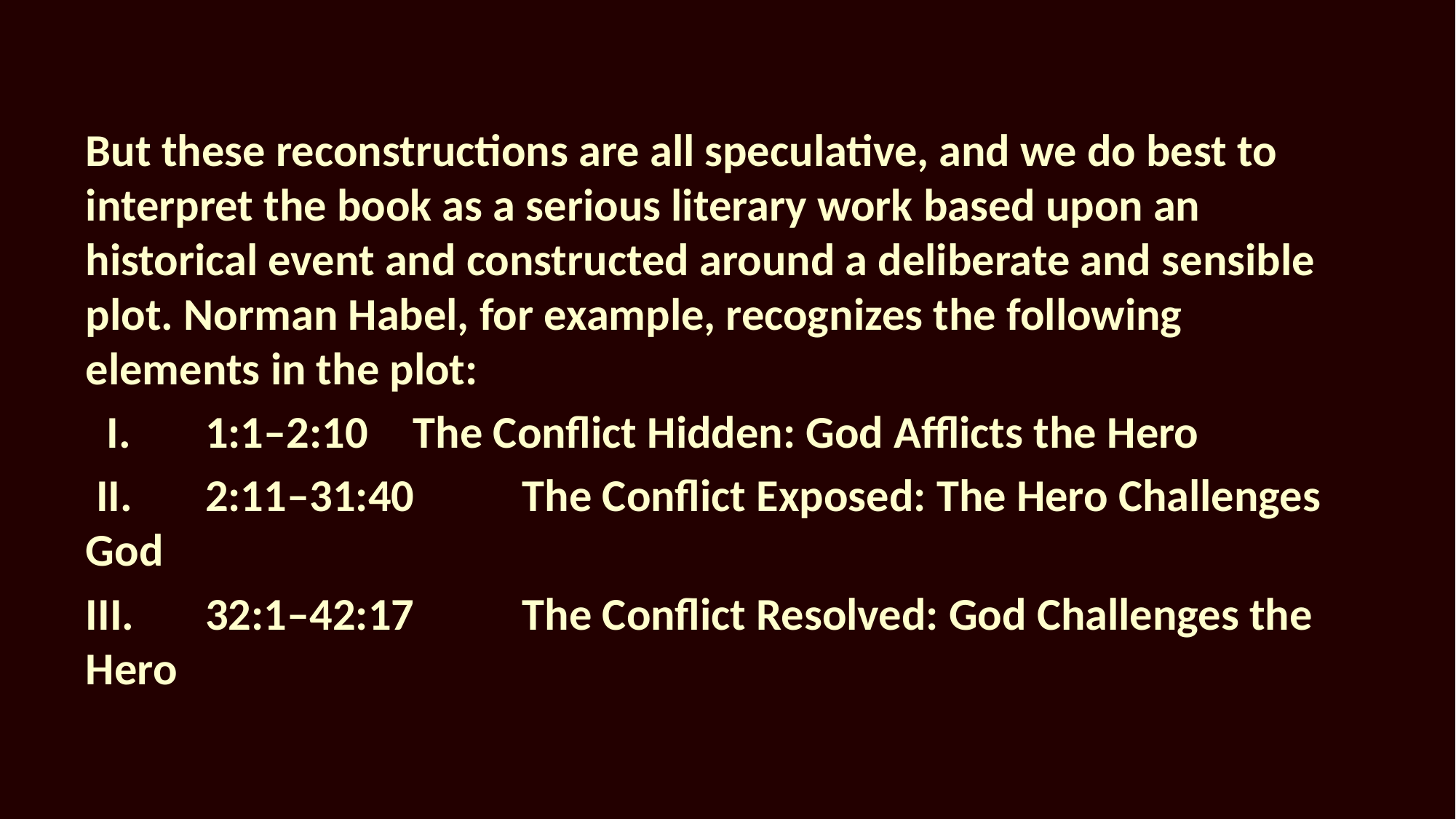

But these reconstructions are all speculative, and we do best to interpret the book as a serious literary work based upon an historical event and constructed around a deliberate and sensible plot. Norman Habel, for example, recognizes the following elements in the plot:
  I.	 1:1–2:10	The Conflict Hidden: God Afflicts the Hero
 II.	 2:11–31:40	The Conflict Exposed: The Hero Challenges God
III.	 32:1–42:17	The Conflict Resolved: God Challenges the Hero